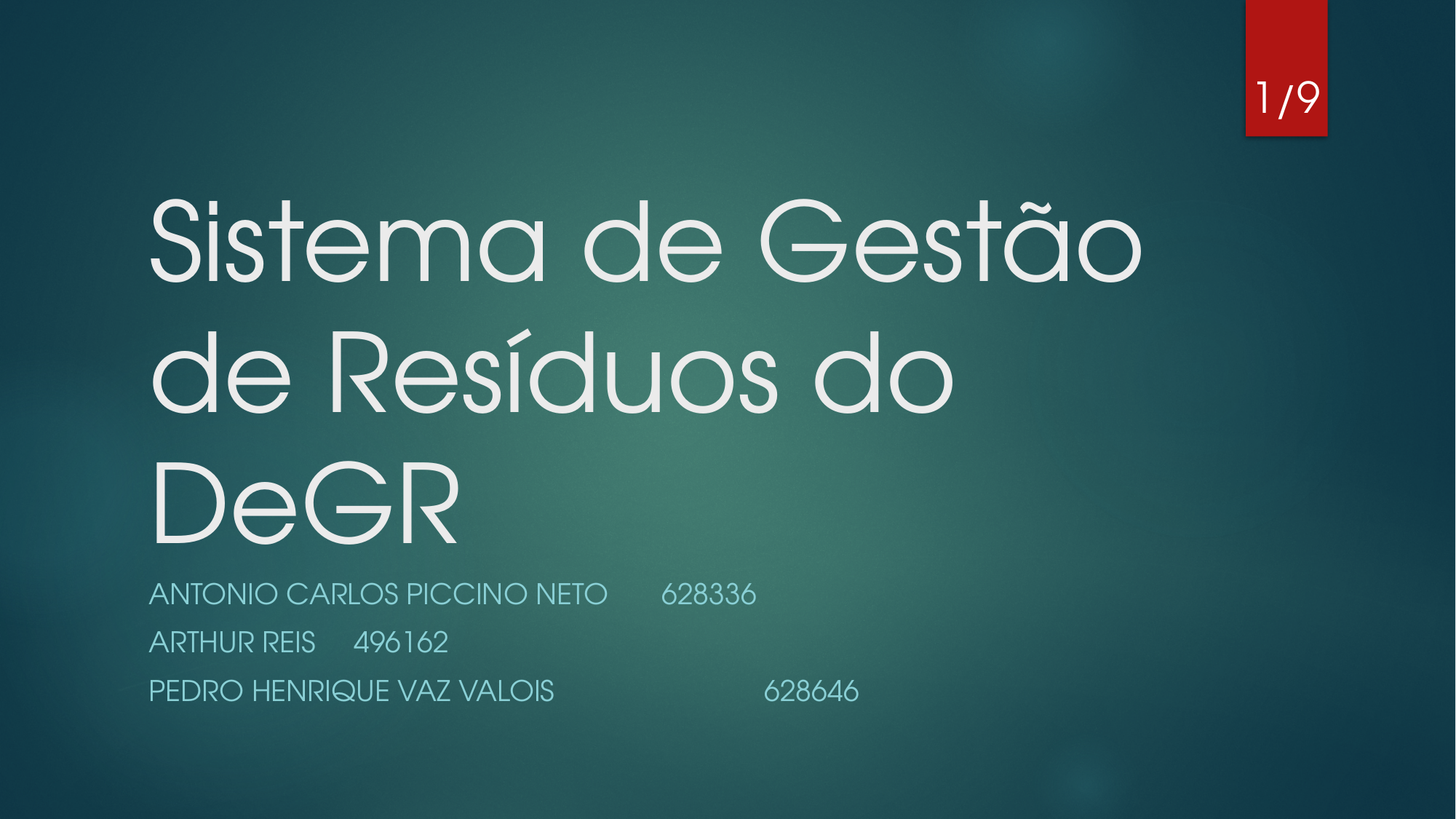

1/9
# Sistema de Gestão de Resíduos do DeGR
Antonio carlos piccino neto	628336
Arthur reis 						496162
Pedro Henrique vaz valois 		628646